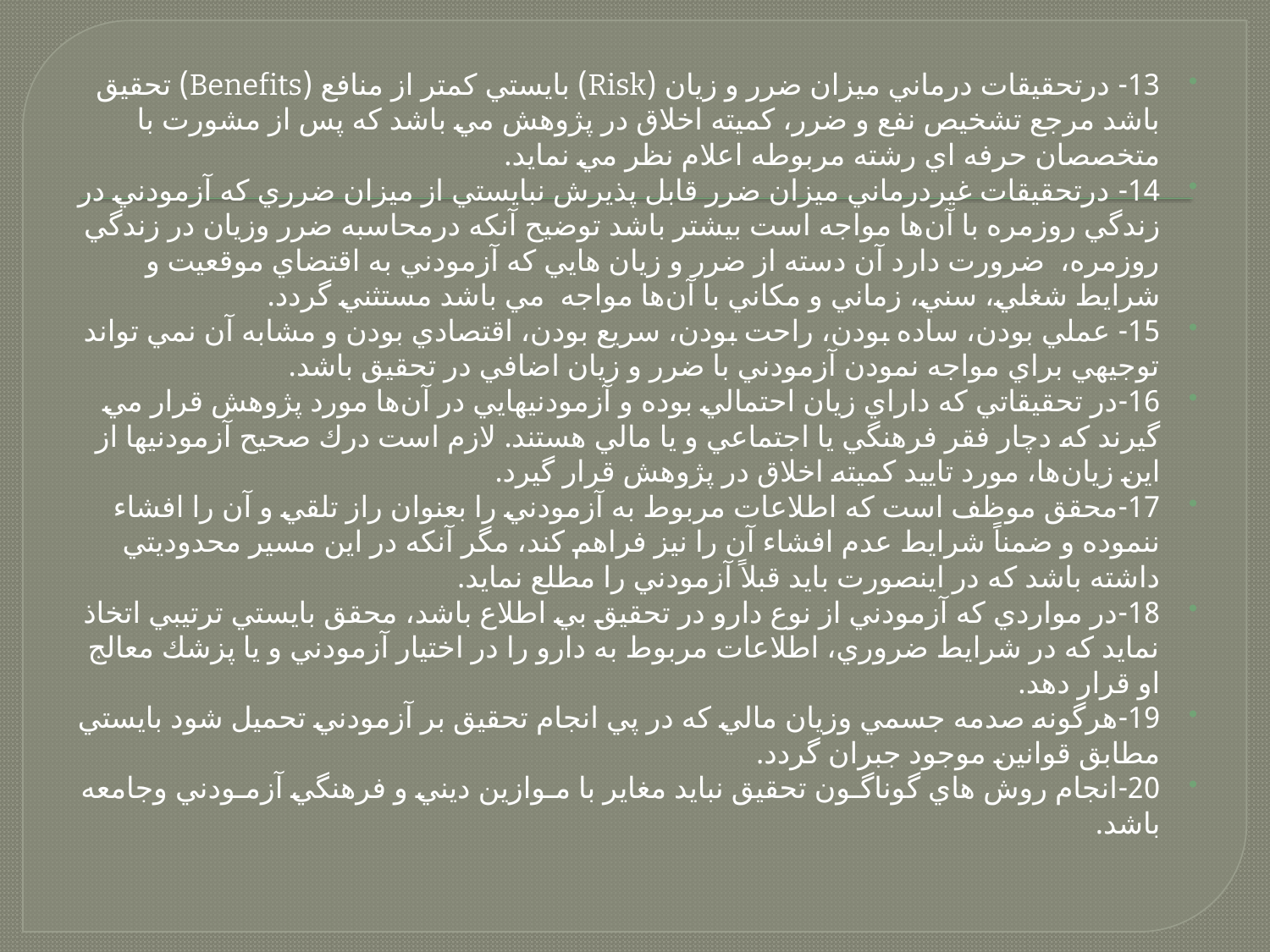

13- درتحقيقات درماني ميزان ضرر و زيان (Risk) بايستي كمتر از منافع (Benefits) تحقيق باشد مرجع تشخيص نفع و ضرر، كميته اخلاق در پژوهش مي باشد كه پس از مشورت با متخصصان حرفه اي رشته مربوطه اعلام نظر مي نمايد.
14- درتحقيقات غيردرماني ميزان ضرر قابل پذيرش نبايستي از ميزان ضرري كه آزمودني در زندگي روزمره با آن‌ها مواجه است بيشتر باشد توضيح آنكه درمحاسبه ضرر وزيان در زندگي روزمره،  ضرورت دارد آن دسته از ضرر و زيان هايي كه آزمودني به اقتضاي موقعيت و شرايط شغلي، سني، زماني و مكاني با آن‌ها مواجه  مي باشد مستثني گردد.
15- عملي بودن، ساده بودن، راحت بودن، سريع بودن، اقتصادي بودن و مشابه آن نمي تواند توجيهي براي مواجه نمودن آزمودني با ضرر و زيان اضافي در تحقيق باشد.
16-در تحقيقاتي كه داراي زيان احتمالي بوده و آزمودنيهايي در آن‌ها مورد پژوهش قرار مي گيرند كه دچار فقر فرهنگي يا اجتماعي و يا مالي هستند. لازم است درك صحيح آزمودنيها از اين زيان‌ها، مورد تاييد كميته اخلاق در پژوهش قرار گيرد.
17-محقق موظف است كه اطلاعات مربوط به آزمودني را بعنوان راز تلقي و آن را افشاء ننموده و ضمناً شرايط عدم افشاء آن را نيز فراهم كند، مگر آنكه در اين مسير محدوديتي داشته باشد كه در اينصورت بايد قبلاً آزمودني را مطلع نمايد.
18-در مواردي كه آزمودني از نوع دارو در تحقيق بي اطلاع باشد، محقق بايستي ترتيبي اتخاذ نمايد كه در شرايط ضروري، اطلاعات مربوط به دارو را در اختيار آزمودني و يا پزشك معالج او قرار دهد.
19-هرگونه صدمه جسمي وزيان مالي كه در پي انجام تحقيق بر آزمودني تحميل شود بايستي مطابق قوانين موجود جبران گردد.
20-انجام روش هاي گوناگـون تحقيق نبايد مغاير با مـوازين ديني و فرهنگي آزمـودني وجامعه باشد.